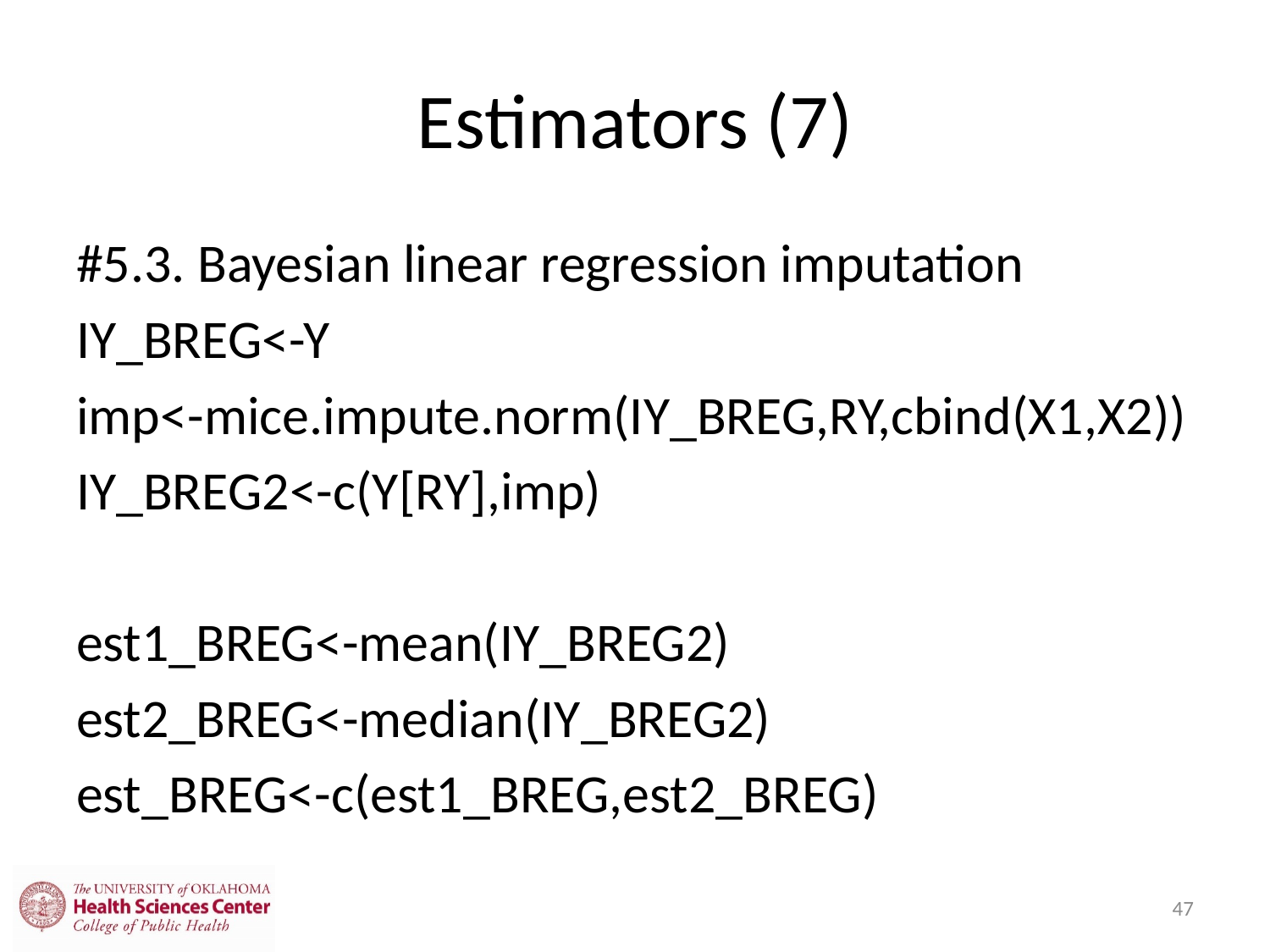

# Estimators (7)
#5.3. Bayesian linear regression imputation
IY_BREG<-Y
imp<-mice.impute.norm(IY_BREG,RY,cbind(X1,X2))
IY_BREG2<-c(Y[RY],imp)

est1_BREG<-mean(IY_BREG2)
est2_BREG<-median(IY_BREG2)
est_BREG<-c(est1_BREG,est2_BREG)

47